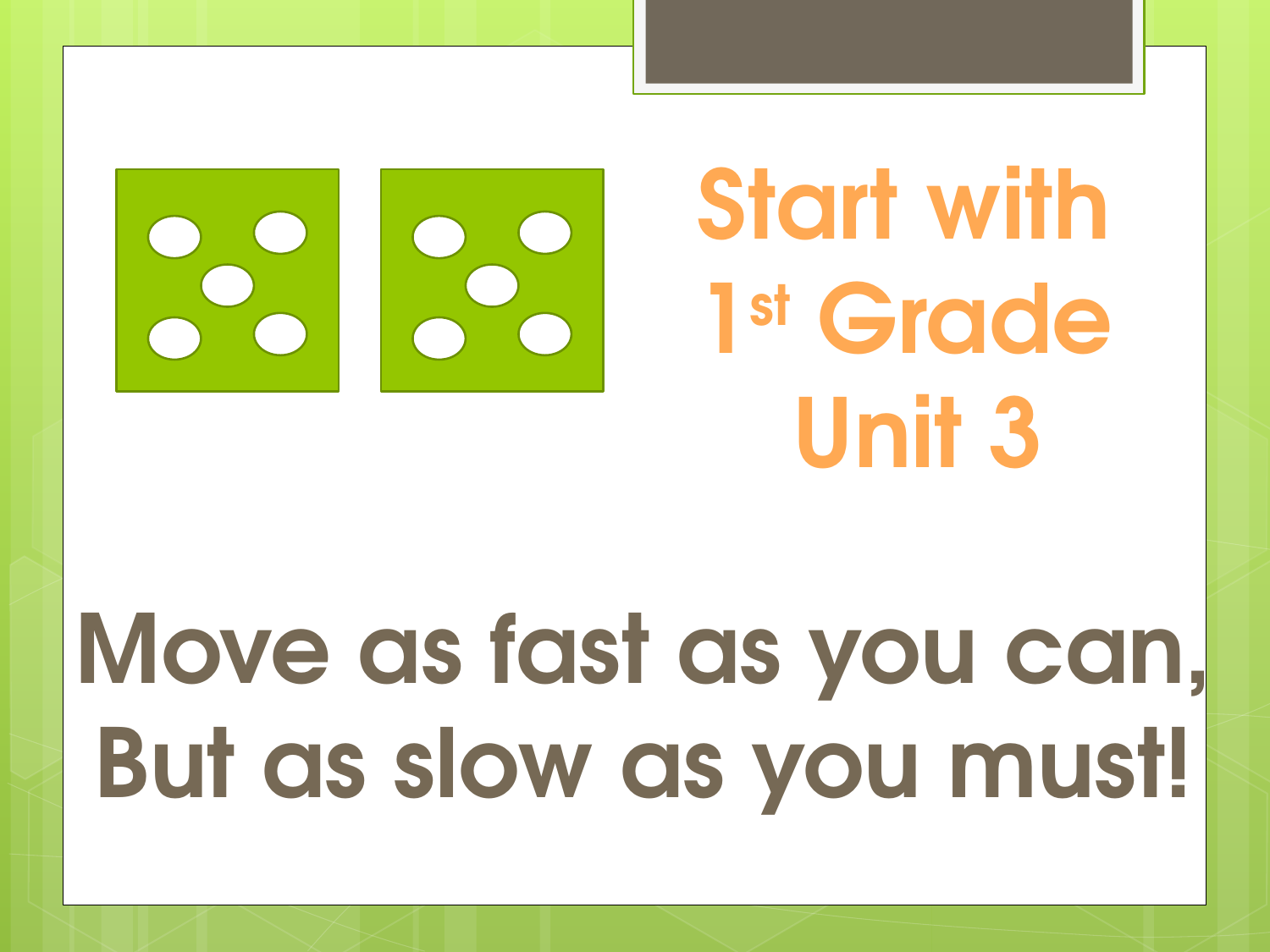

Start with
1st Grade
Unit 3

Move as fast as you can,
But as slow as you must!